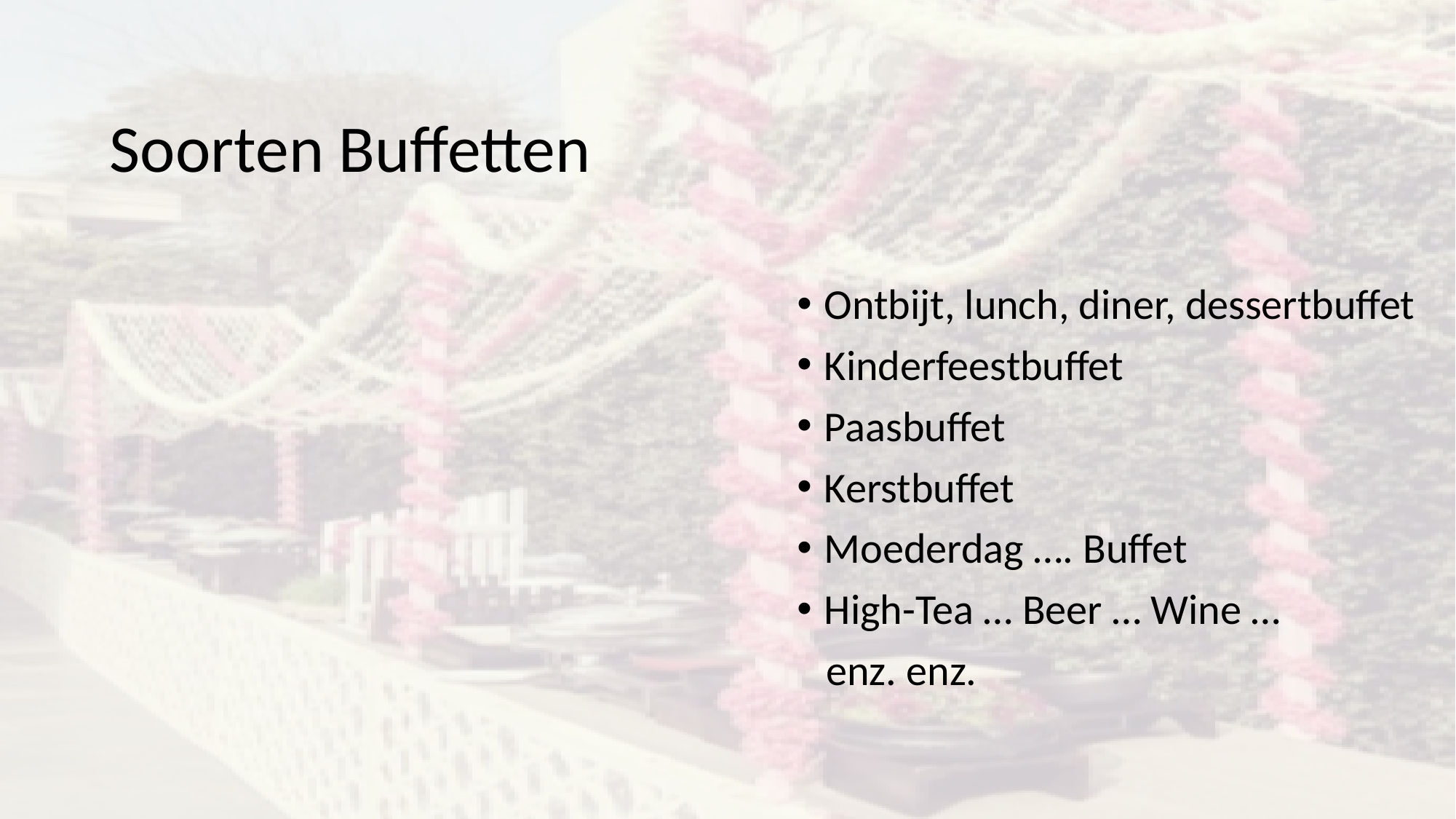

# Soorten Buffetten
Ontbijt, lunch, diner, dessertbuffet
Kinderfeestbuffet
Paasbuffet
Kerstbuffet
Moederdag …. Buffet
High-Tea … Beer … Wine …
   enz. enz.